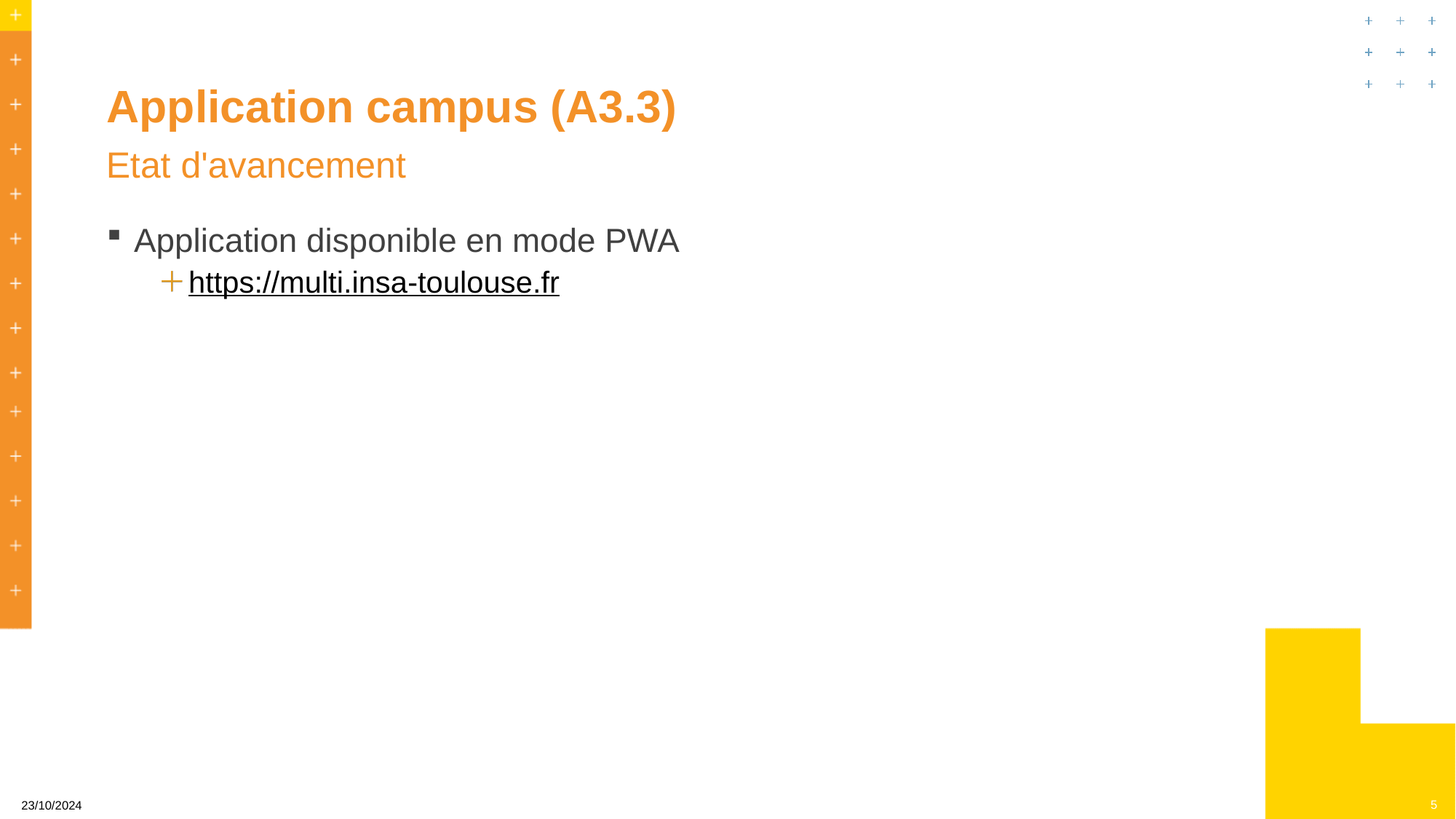

# Application campus (A3.3)

Etat d'avancement
Application disponible en mode PWA
https://multi.insa-toulouse.fr

5
23/10/2024